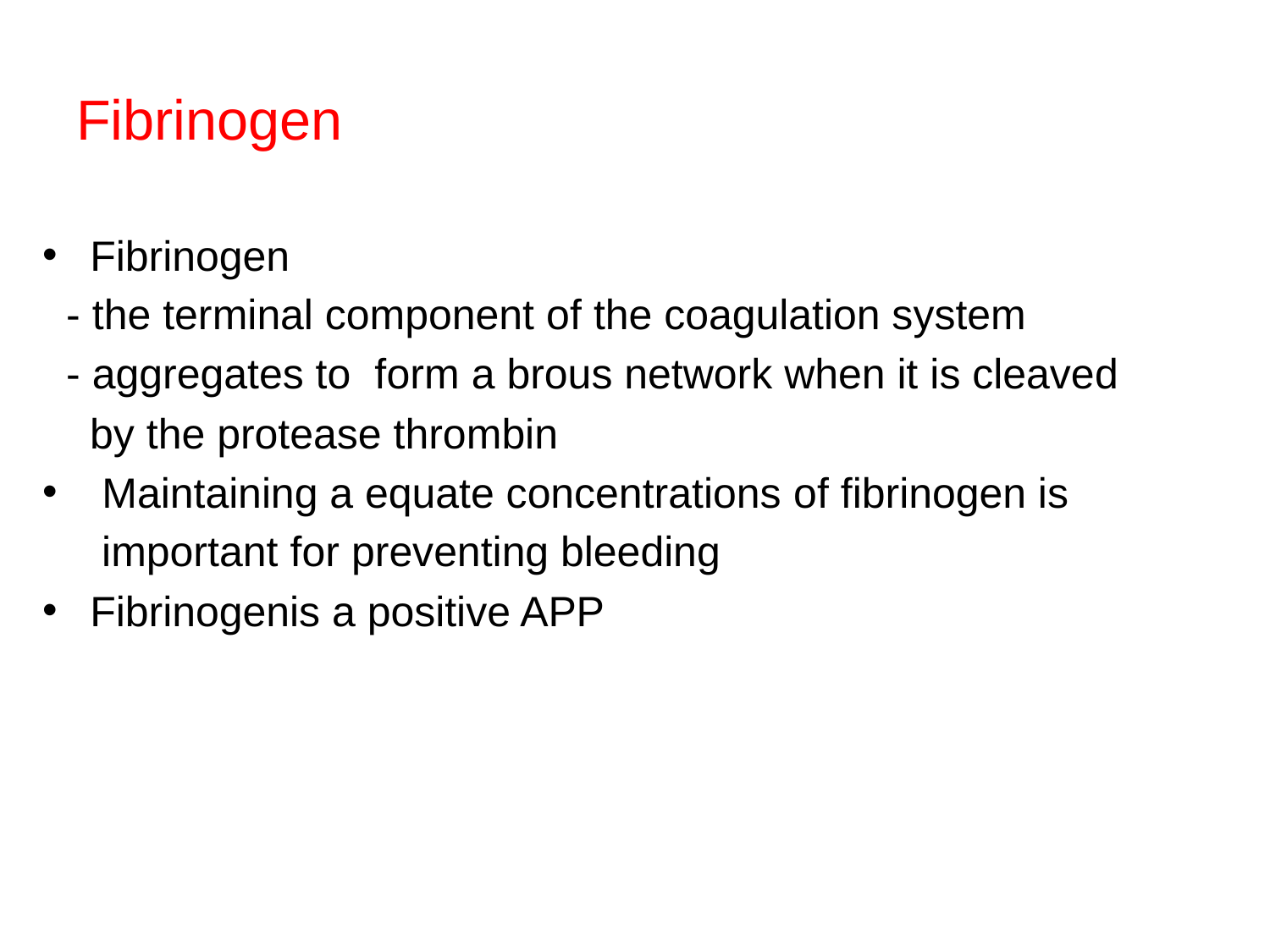

# Fibrinogen
Fibrinogen
  - the terminal component of the coagulation system
  - aggregates to  form a brous network when it is cleaved
    by the protease thrombin
 Maintaining a equate concentrations of fibrinogen is
     important for preventing bleeding
Fibrinogenis a positive APP